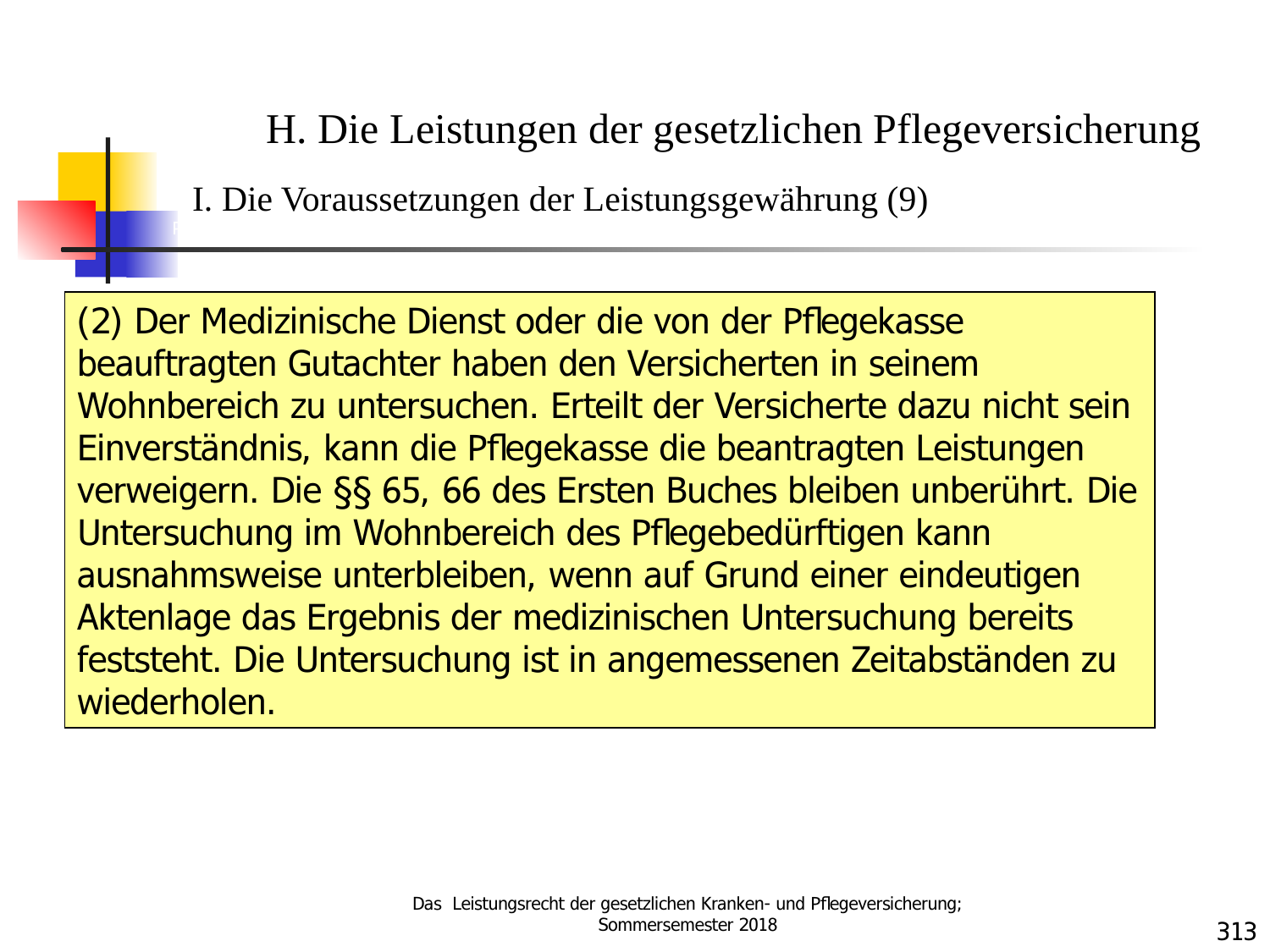

PV 7
H. Die Leistungen der gesetzlichen Pflegeversicherung
I. Die Voraussetzungen der Leistungsgewährung (9)
(2) Der Medizinische Dienst oder die von der Pflegekasse beauftragten Gutachter haben den Versicherten in seinem Wohnbereich zu untersuchen. Erteilt der Versicherte dazu nicht sein Einverständnis, kann die Pflegekasse die beantragten Leistungen verweigern. Die §§ 65, 66 des Ersten Buches bleiben unberührt. Die Untersuchung im Wohnbereich des Pflegebedürftigen kann ausnahmsweise unterbleiben, wenn auf Grund einer eindeutigen Aktenlage das Ergebnis der medizinischen Untersuchung bereits feststeht. Die Untersuchung ist in angemessenen Zeitabständen zu wiederholen.
Das  Leistungsrecht der gesetzlichen Kranken- und Pflegeversicherung; Sommersemester 2018
313